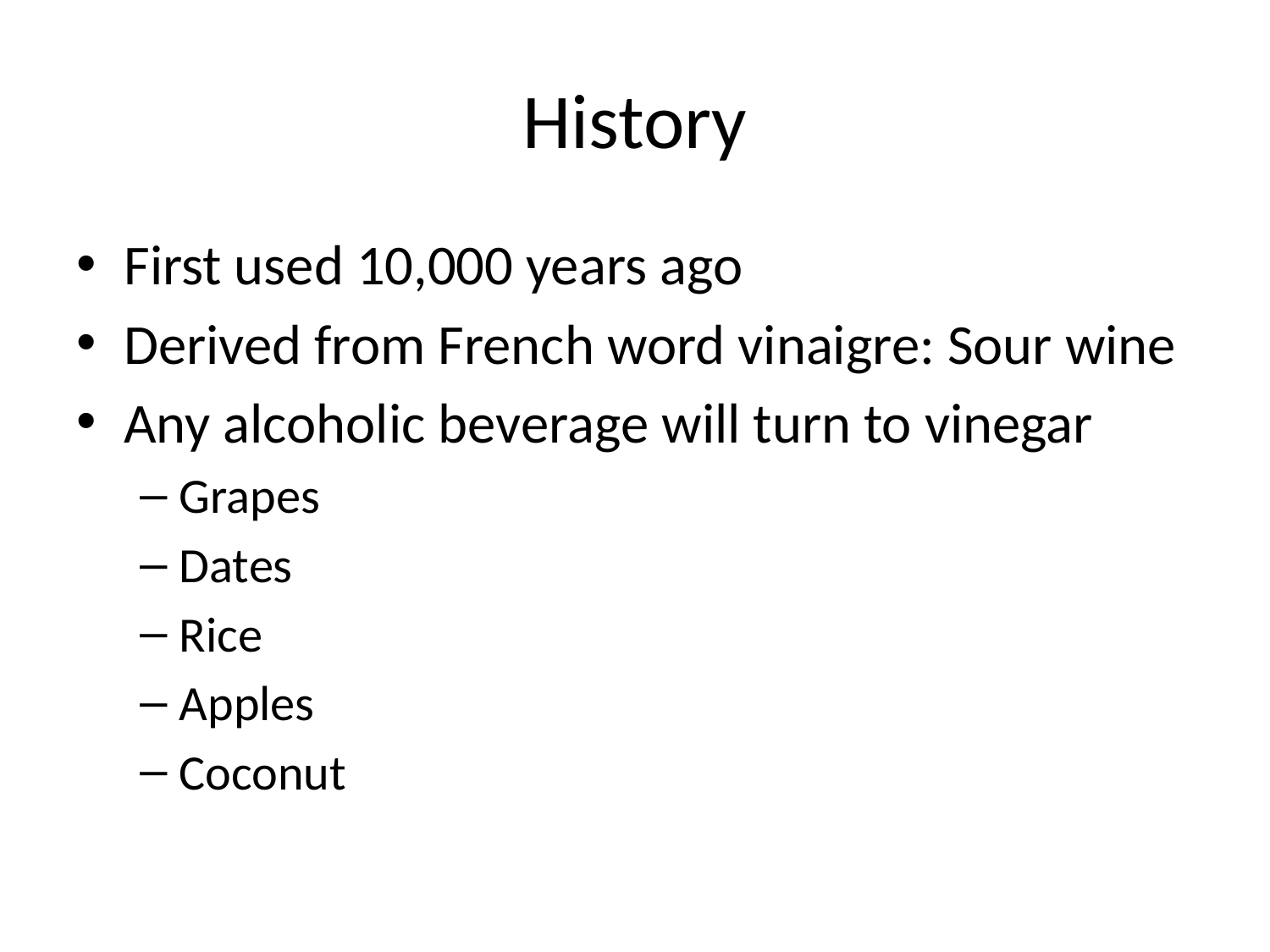

# History
First used 10,000 years ago
Derived from French word vinaigre: Sour wine
Any alcoholic beverage will turn to vinegar
Grapes
Dates
Rice
Apples
Coconut